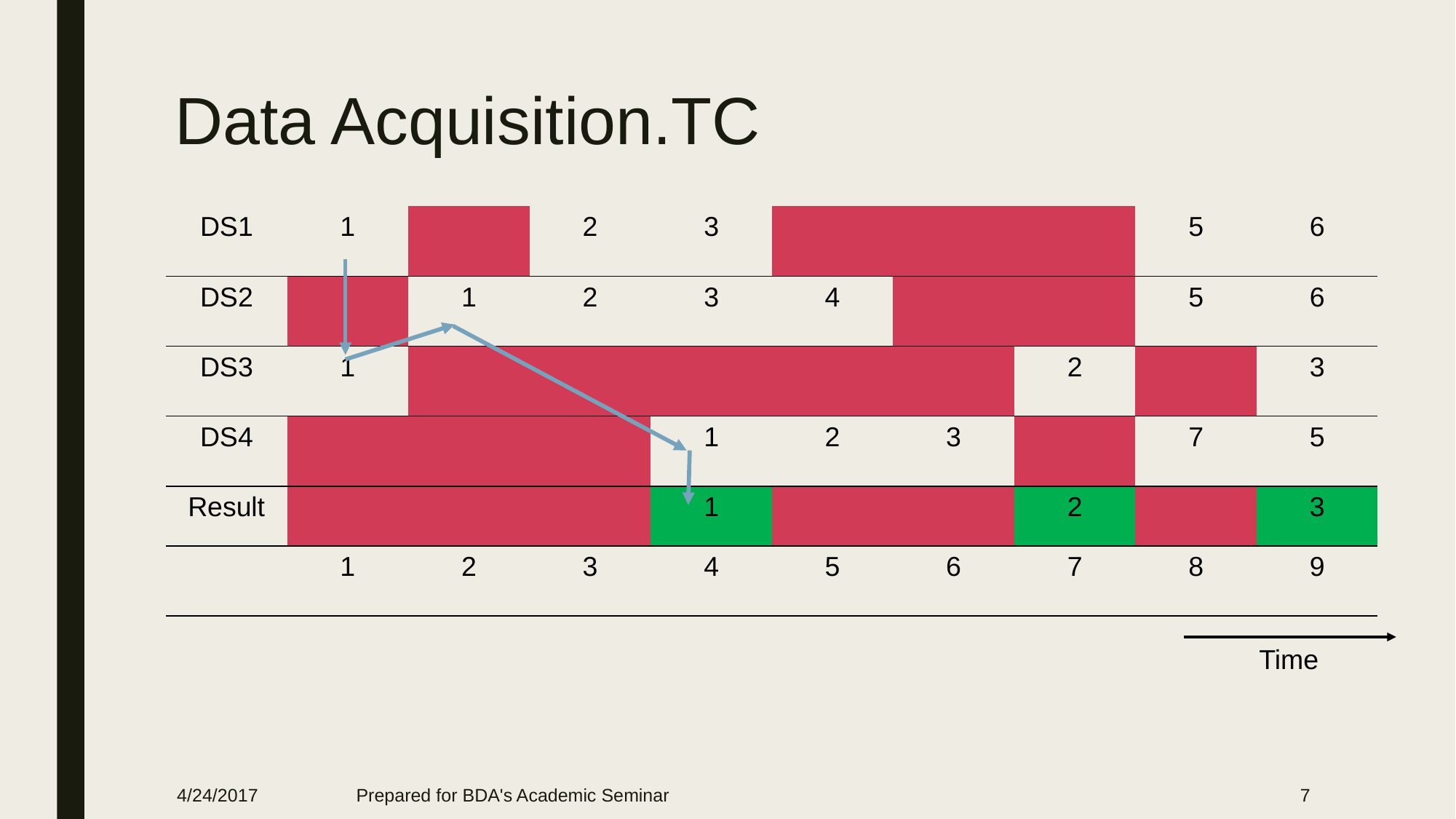

# Data Acquisition.TC
| DS1 | 1 |  | 2 | 3 |  |  |  | 5 | 6 |
| --- | --- | --- | --- | --- | --- | --- | --- | --- | --- |
| DS2 |  | 1 | 2 | 3 | 4 |  |  | 5 | 6 |
| DS3 | 1 |  |  |  |  |  | 2 |  | 3 |
| DS4 |  |  |  | 1 | 2 | 3 |  | 7 | 5 |
| Result |  |  |  | 1 |  |  | 2 |  | 3 |
|  | 1 | 2 | 3 | 4 | 5 | 6 | 7 | 8 | 9 |
Time
4/24/2017
Prepared for BDA's Academic Seminar
7